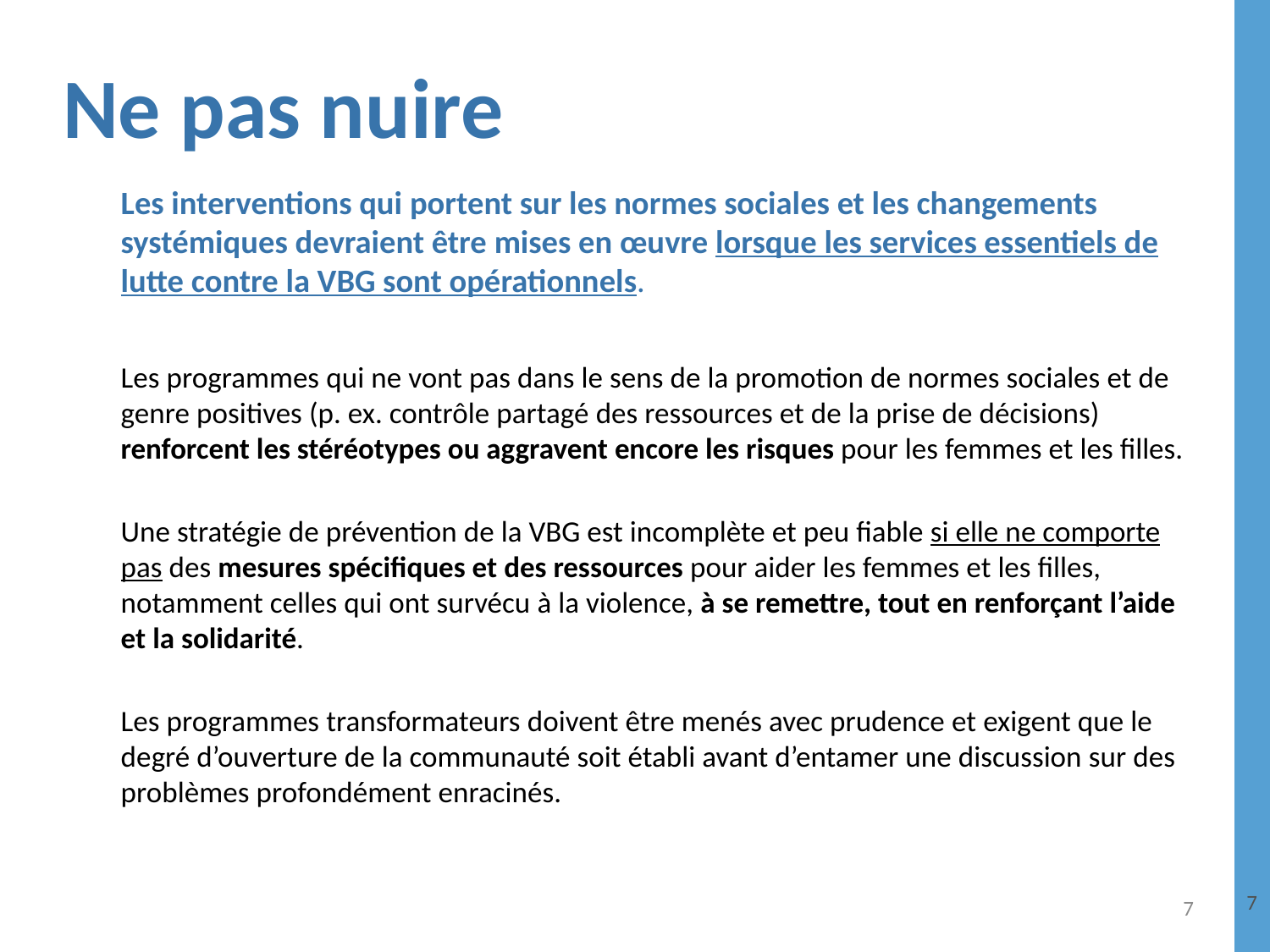

# Ne pas nuire
Les interventions qui portent sur les normes sociales et les changements systémiques devraient être mises en œuvre lorsque les services essentiels de lutte contre la VBG sont opérationnels.

Les programmes qui ne vont pas dans le sens de la promotion de normes sociales et de genre positives (p. ex. contrôle partagé des ressources et de la prise de décisions) renforcent les stéréotypes ou aggravent encore les risques pour les femmes et les filles.

Une stratégie de prévention de la VBG est incomplète et peu fiable si elle ne comporte pas des mesures spécifiques et des ressources pour aider les femmes et les filles, notamment celles qui ont survécu à la violence, à se remettre, tout en renforçant l’aide et la solidarité.

Les programmes transformateurs doivent être menés avec prudence et exigent que le degré d’ouverture de la communauté soit établi avant d’entamer une discussion sur des problèmes profondément enracinés.
7